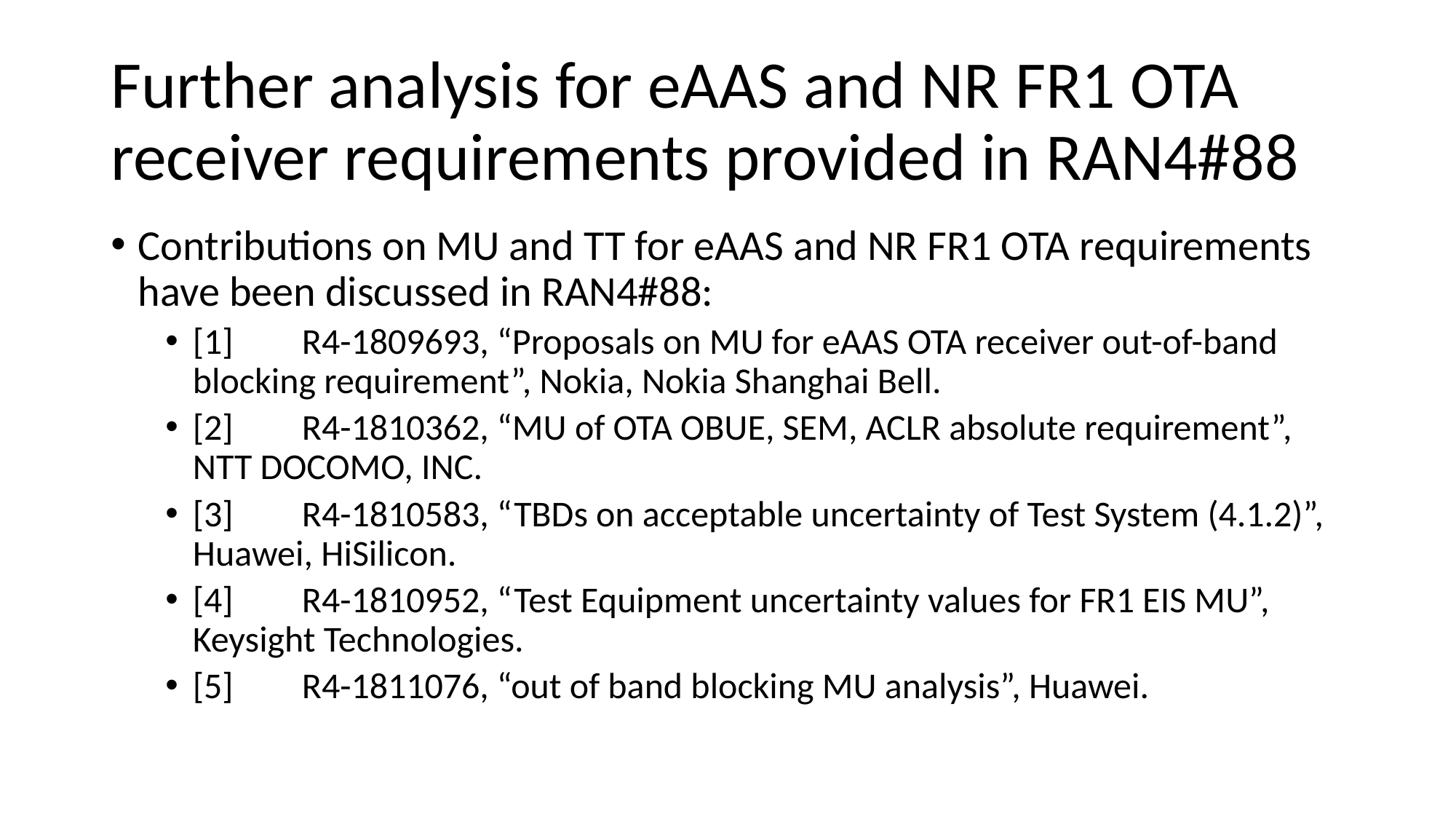

# Further analysis for eAAS and NR FR1 OTA receiver requirements provided in RAN4#88
Contributions on MU and TT for eAAS and NR FR1 OTA requirements have been discussed in RAN4#88:
[1]	R4-1809693, “Proposals on MU for eAAS OTA receiver out-of-band blocking requirement”, Nokia, Nokia Shanghai Bell.
[2]	R4-1810362, “MU of OTA OBUE, SEM, ACLR absolute requirement”, NTT DOCOMO, INC.
[3]	R4-1810583, “TBDs on acceptable uncertainty of Test System (4.1.2)”, Huawei, HiSilicon.
[4]	R4-1810952, “Test Equipment uncertainty values for FR1 EIS MU”, Keysight Technologies.
[5]	R4-1811076, “out of band blocking MU analysis”, Huawei.